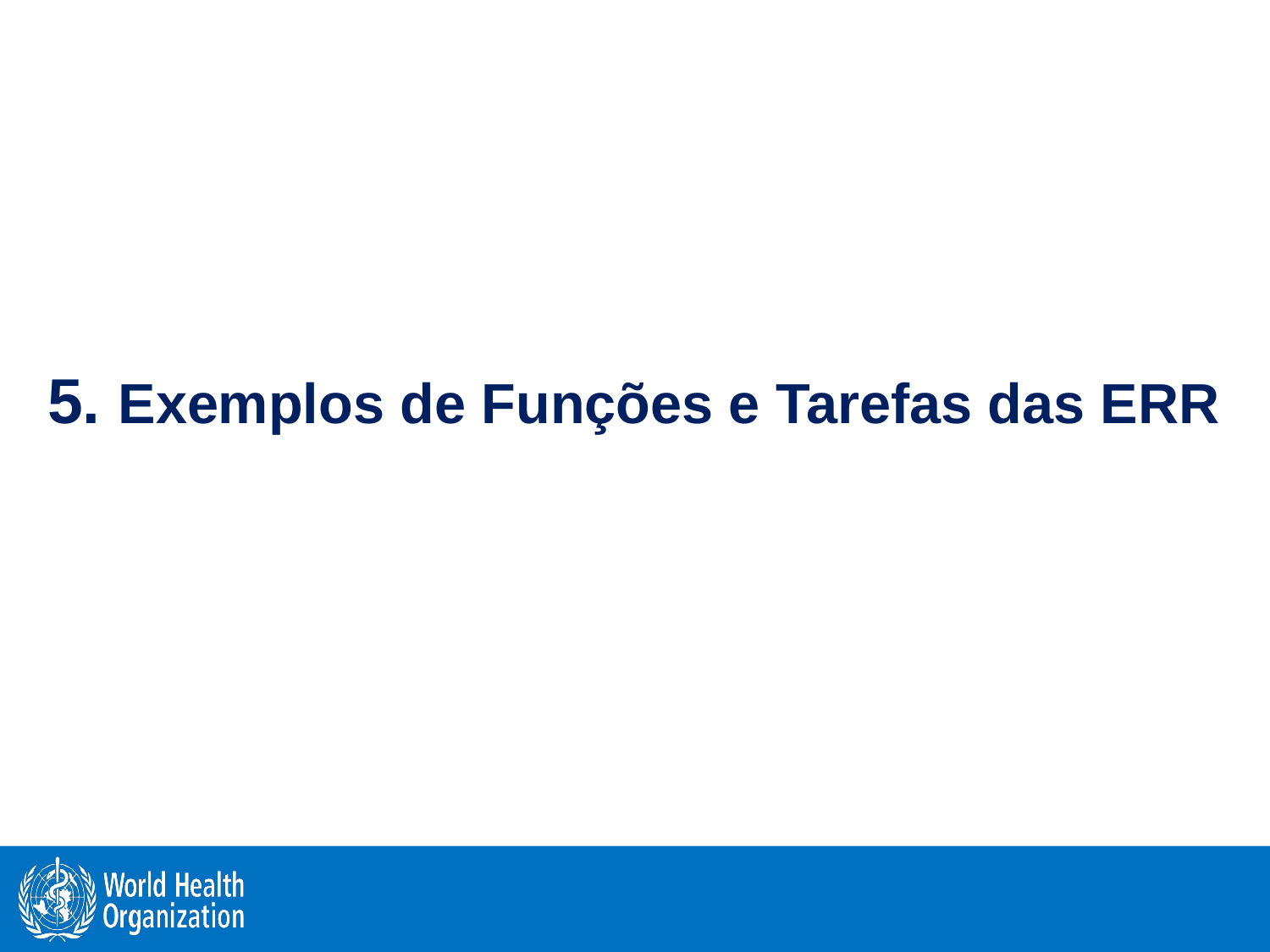

# 5. Exemplos de Funções e Tarefas das ERR